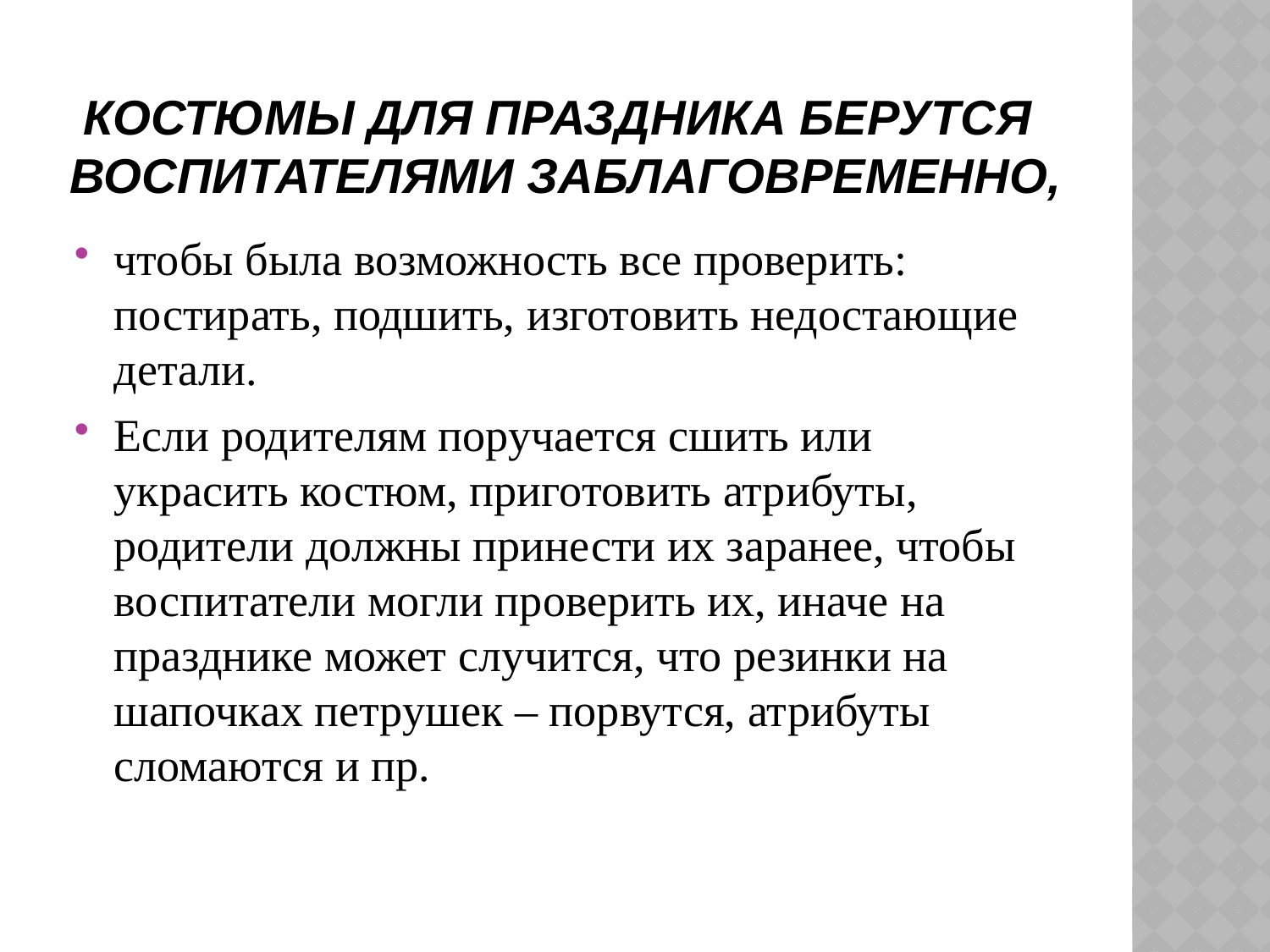

# Костюмы для праздника берутся воспитателями заблаговременно,
чтобы была возможность все проверить: постирать, подшить, изготовить недостающие детали.
Если родителям поручается сшить или украсить костюм, приготовить атрибуты, родители должны принести их заранее, чтобы воспитатели могли проверить их, иначе на празднике может случится, что резинки на шапочках петрушек – порвутся, атрибуты сломаются и пр.